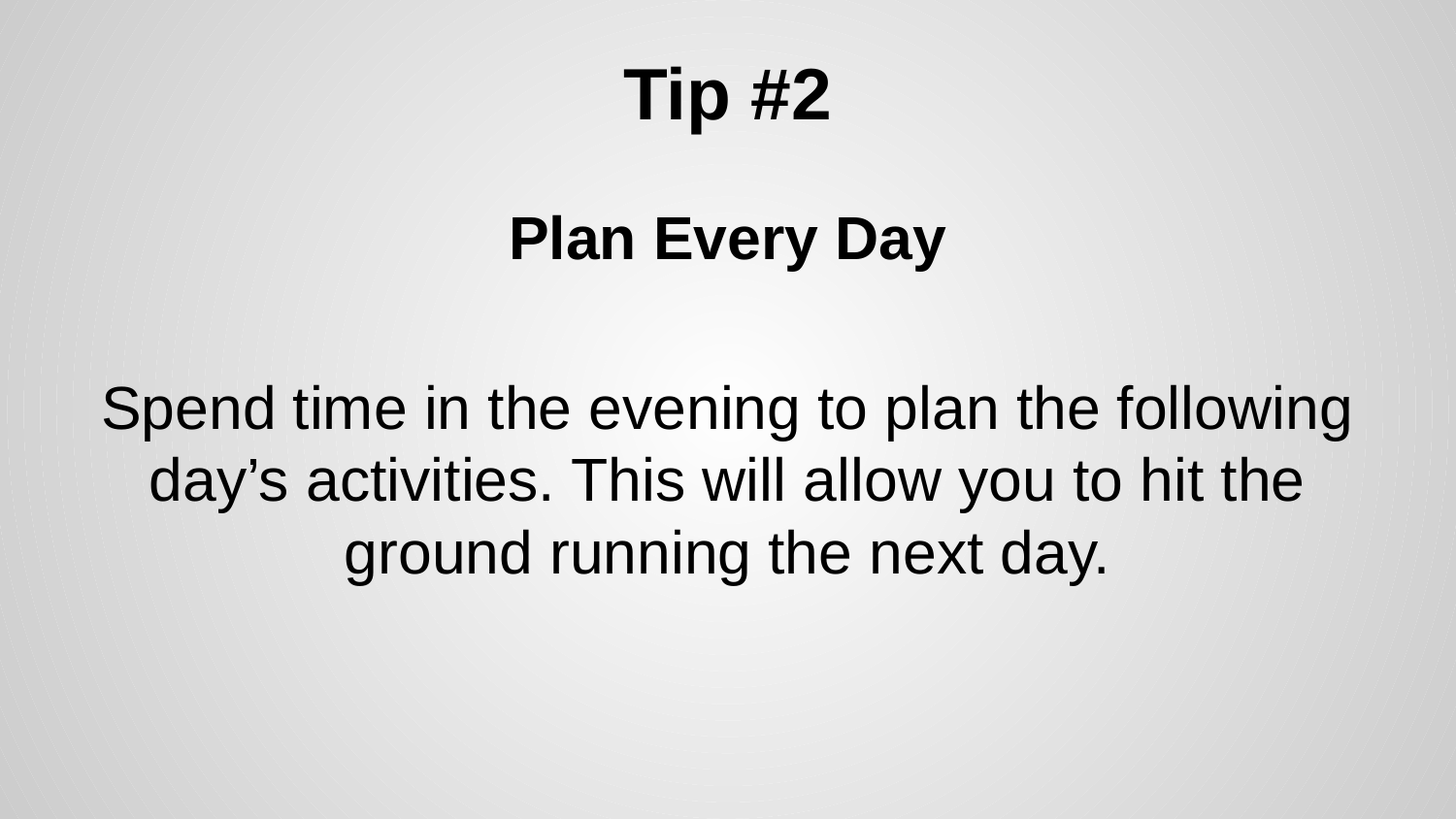

# Tip #2

Plan Every Day

Spend time in the evening to plan the following day’s activities. This will allow you to hit the ground running the next day.